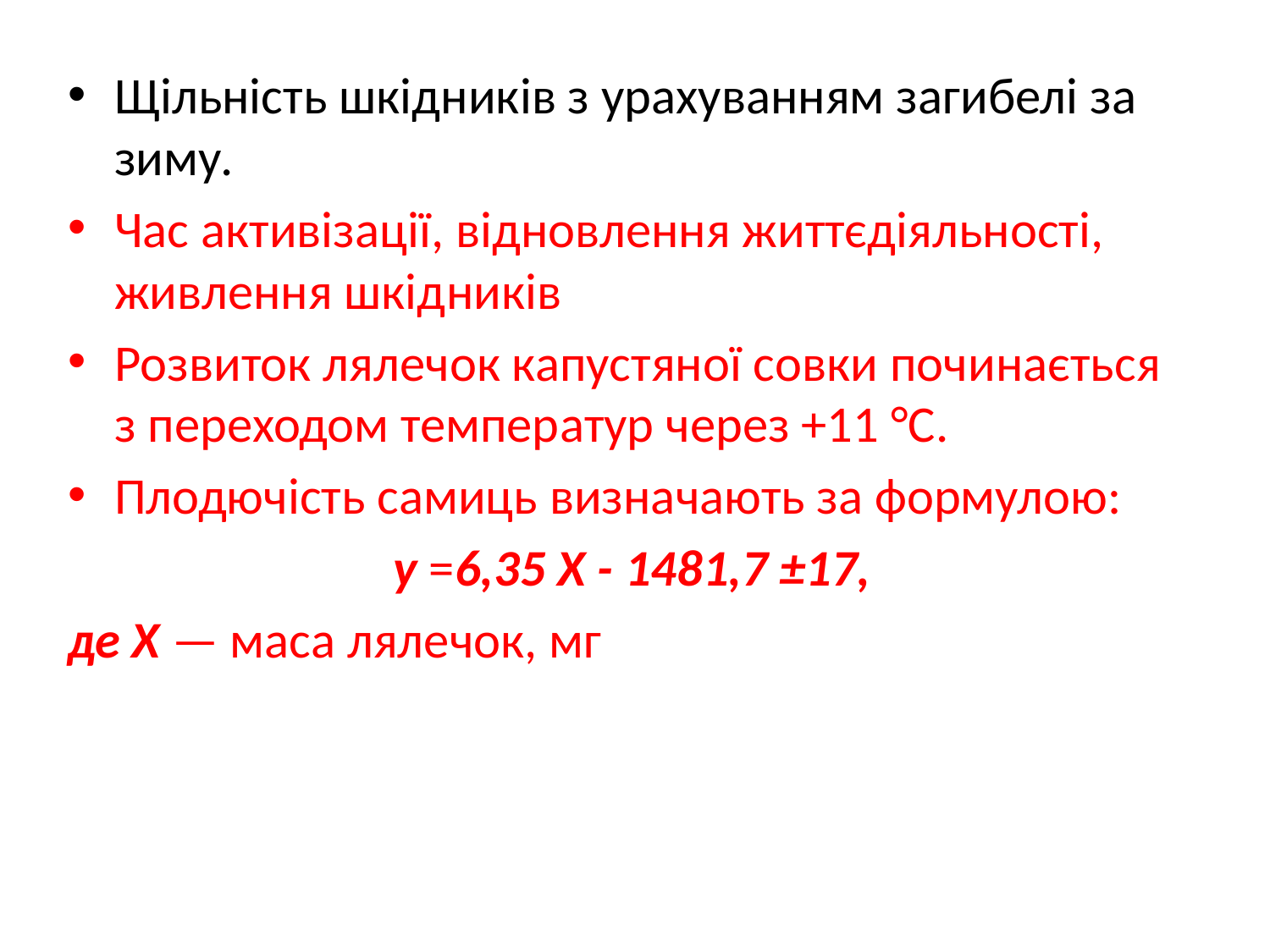

Щільність шкідників з урахуванням загибелі за зиму.
Час активізації, відновлення життєдіяльності, живлення шкідників
Розвиток лялечок капустяної совки починається з переходом температур через +11 °С.
Плодючість самиць визначають за формулою:
 у =6,35 X - 1481,7 ±17,
де X — маса лялечок, мг